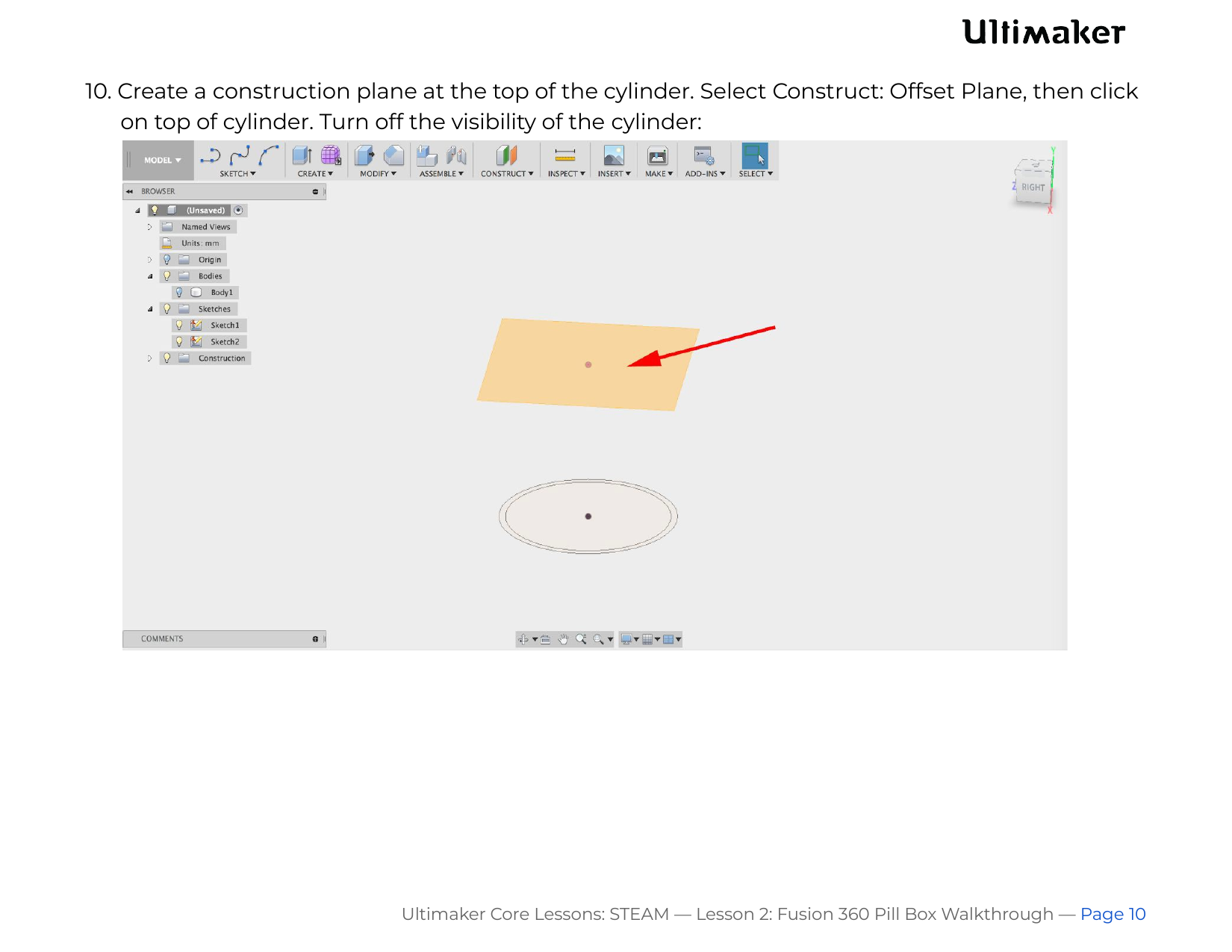

10. Create a construction plane at the top of the cylinder. Select Construct: Offset Plane, then click  on top of cylinder. Turn off the visibility of the cylinder:

Ultimaker Core Lessons: STEAM — Lesson 2: Fusion 360 Pill Box Walkthrough — Page 10